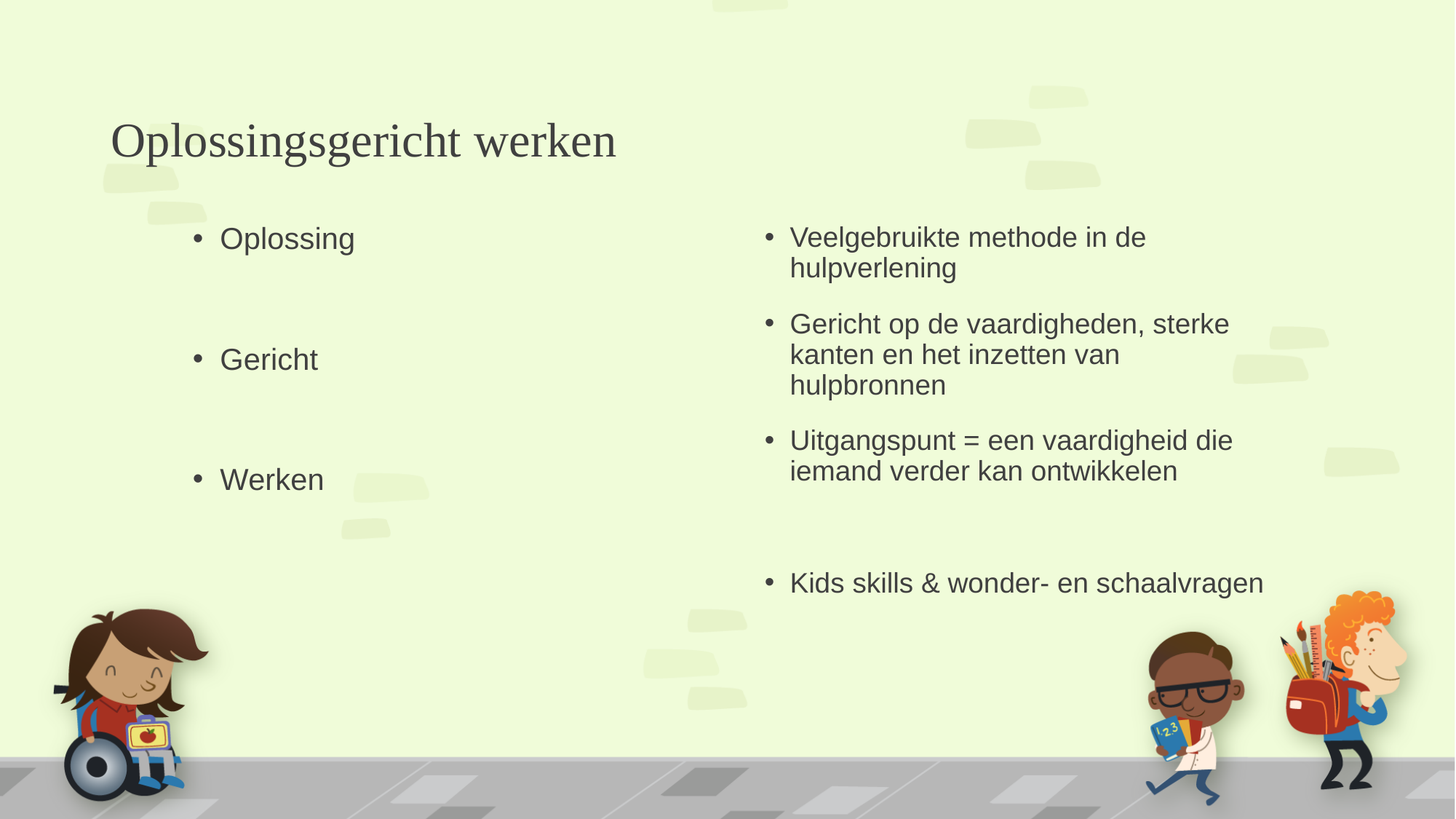

# Oplossingsgericht werken
Veelgebruikte methode in de hulpverlening
Gericht op de vaardigheden, sterke kanten en het inzetten van hulpbronnen
Uitgangspunt = een vaardigheid die iemand verder kan ontwikkelen

Kids skills & wonder- en schaalvragen

Oplossing

Gericht

Werken